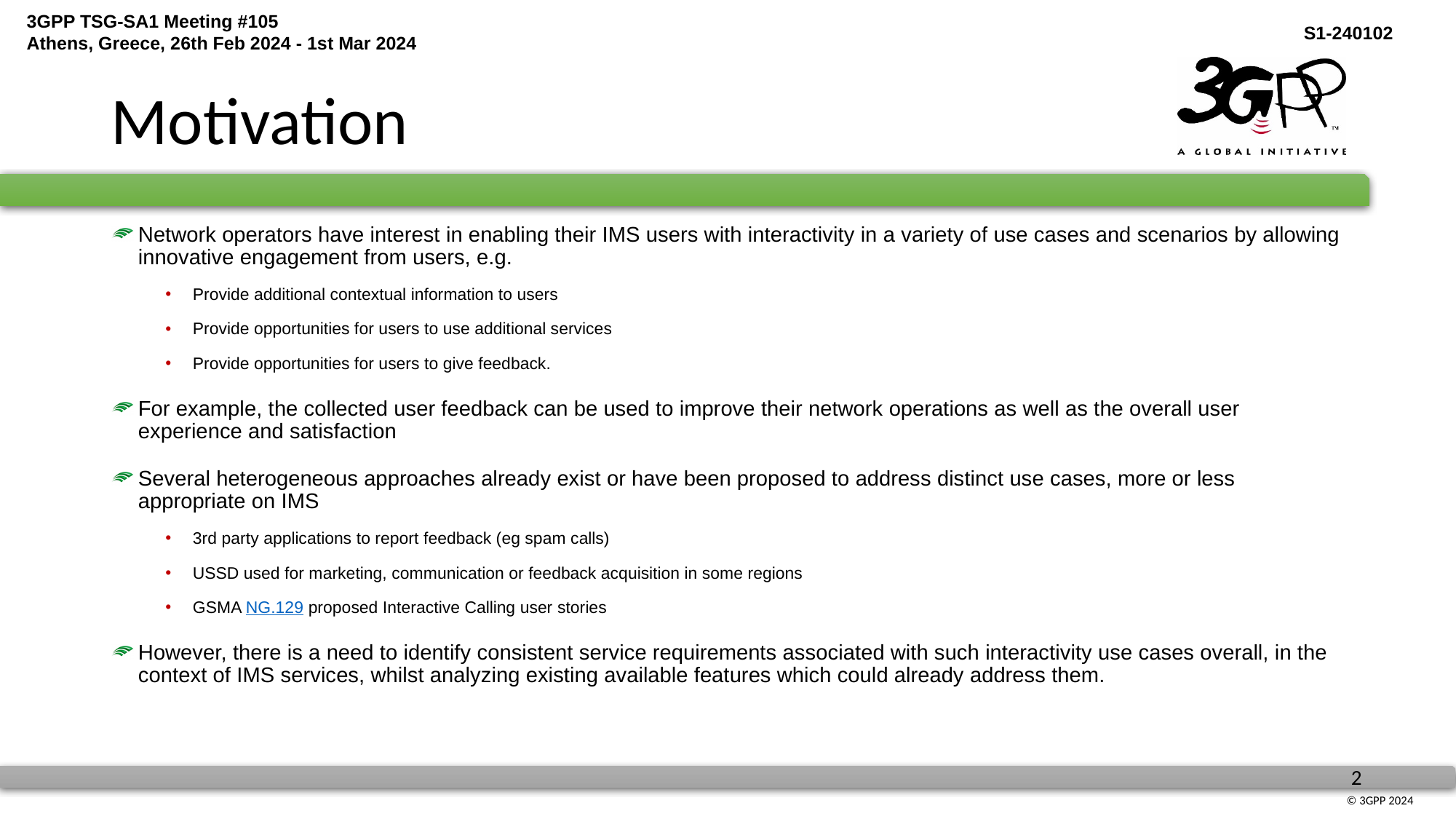

# Motivation
Network operators have interest in enabling their IMS users with interactivity in a variety of use cases and scenarios by allowing innovative engagement from users, e.g.
Provide additional contextual information to users
Provide opportunities for users to use additional services
Provide opportunities for users to give feedback.
For example, the collected user feedback can be used to improve their network operations as well as the overall user experience and satisfaction
Several heterogeneous approaches already exist or have been proposed to address distinct use cases, more or less appropriate on IMS
3rd party applications to report feedback (eg spam calls)
USSD used for marketing, communication or feedback acquisition in some regions
GSMA NG.129 proposed Interactive Calling user stories
However, there is a need to identify consistent service requirements associated with such interactivity use cases overall, in the context of IMS services, whilst analyzing existing available features which could already address them.